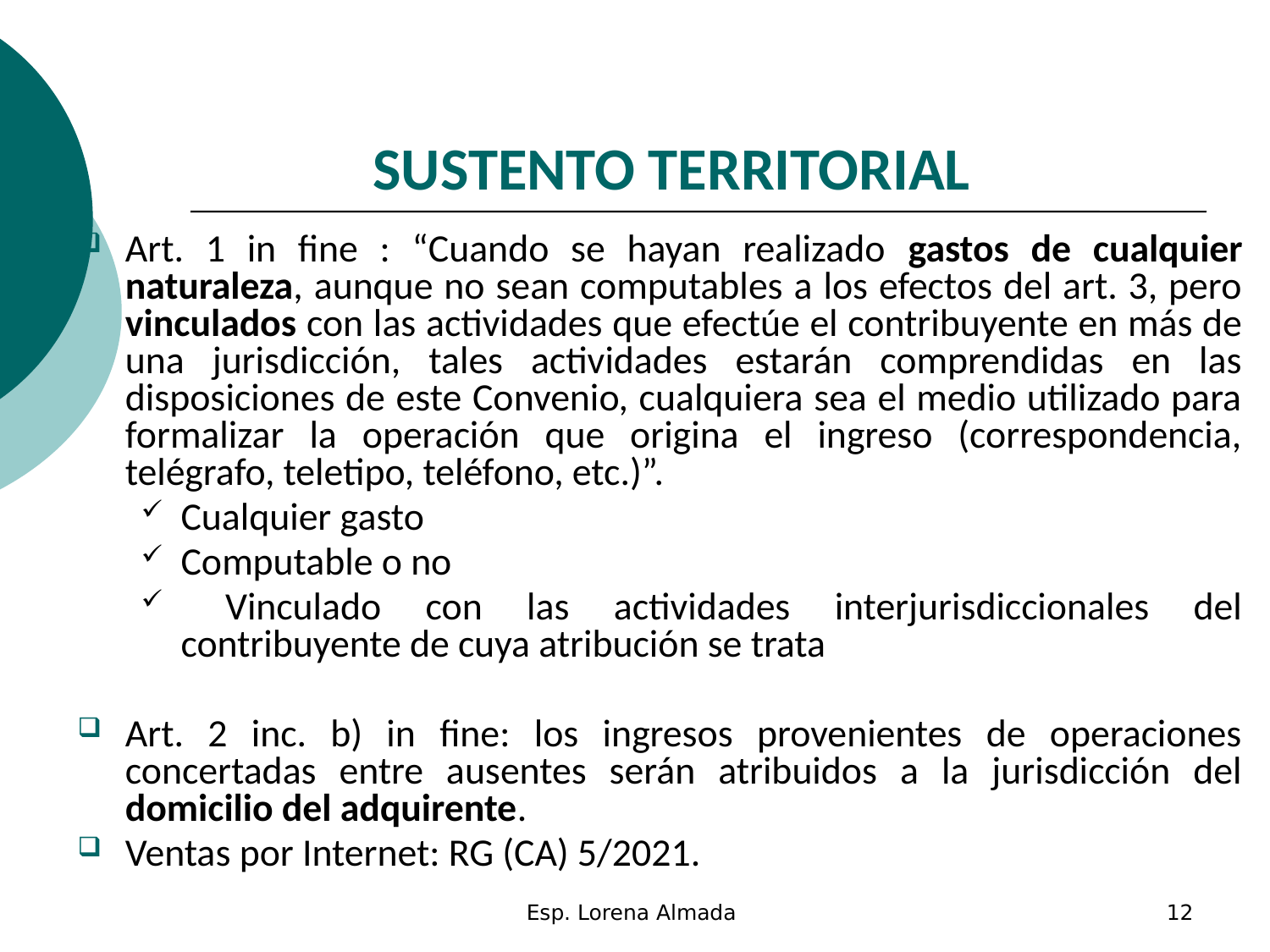

# SUSTENTO TERRITORIAL
Art. 1 in fine : “Cuando se hayan realizado gastos de cualquier naturaleza, aunque no sean computables a los efectos del art. 3, pero vinculados con las actividades que efectúe el contribuyente en más de una jurisdicción, tales actividades estarán comprendidas en las disposiciones de este Convenio, cualquiera sea el medio utilizado para formalizar la operación que origina el ingreso (correspondencia, telégrafo, teletipo, teléfono, etc.)”.
Cualquier gasto
Computable o no
 Vinculado con las actividades interjurisdiccionales del contribuyente de cuya atribución se trata

Art. 2 inc. b) in fine: los ingresos provenientes de operaciones concertadas entre ausentes serán atribuidos a la jurisdicción del domicilio del adquirente.
Ventas por Internet: RG (CA) 5/2021.
Esp. Lorena Almada
12